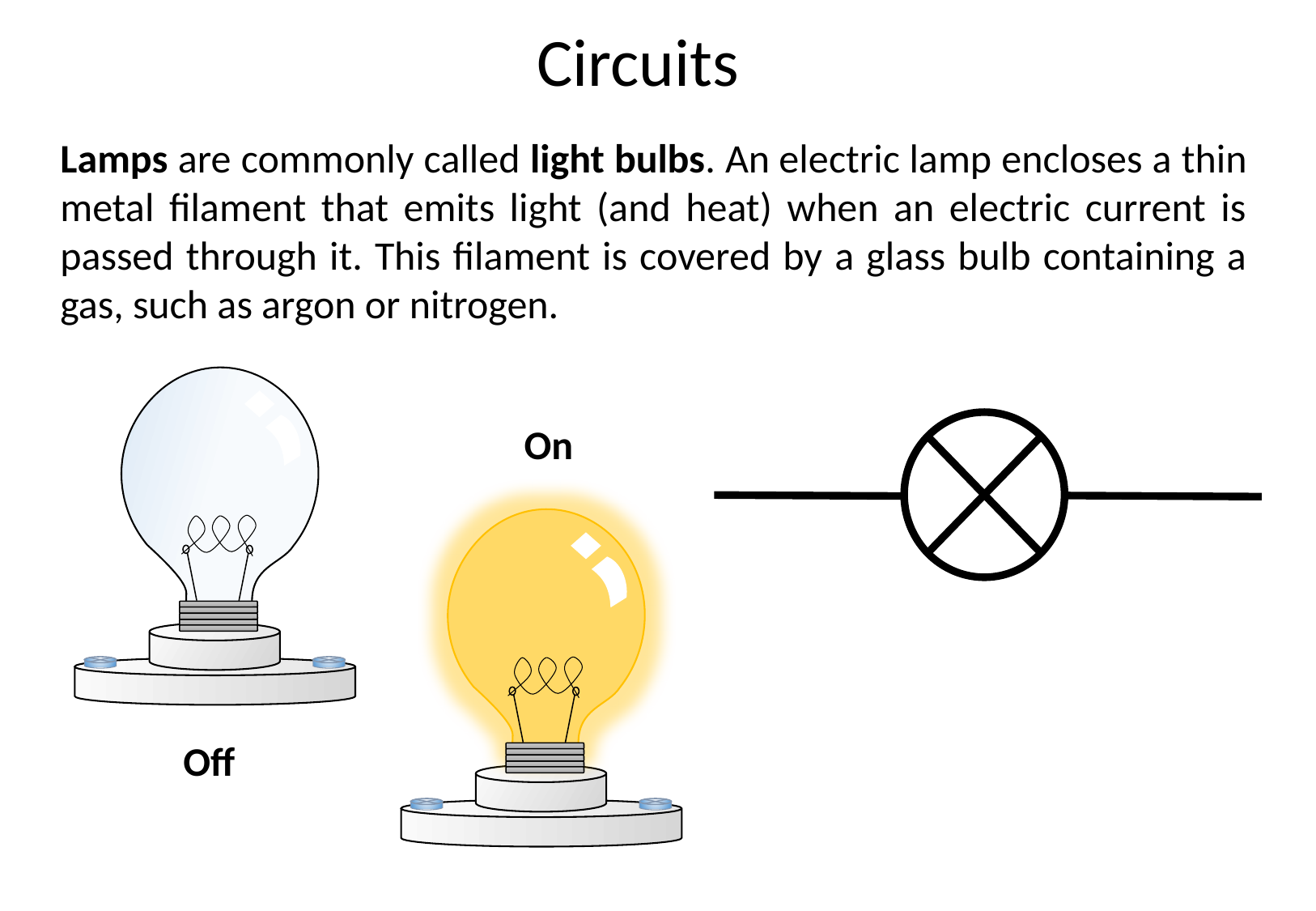

Circuits
Lamps are commonly called light bulbs. An electric lamp encloses a thin metal filament that emits light (and heat) when an electric current is passed through it. This filament is covered by a glass bulb containing a gas, such as argon or nitrogen.

On

Off